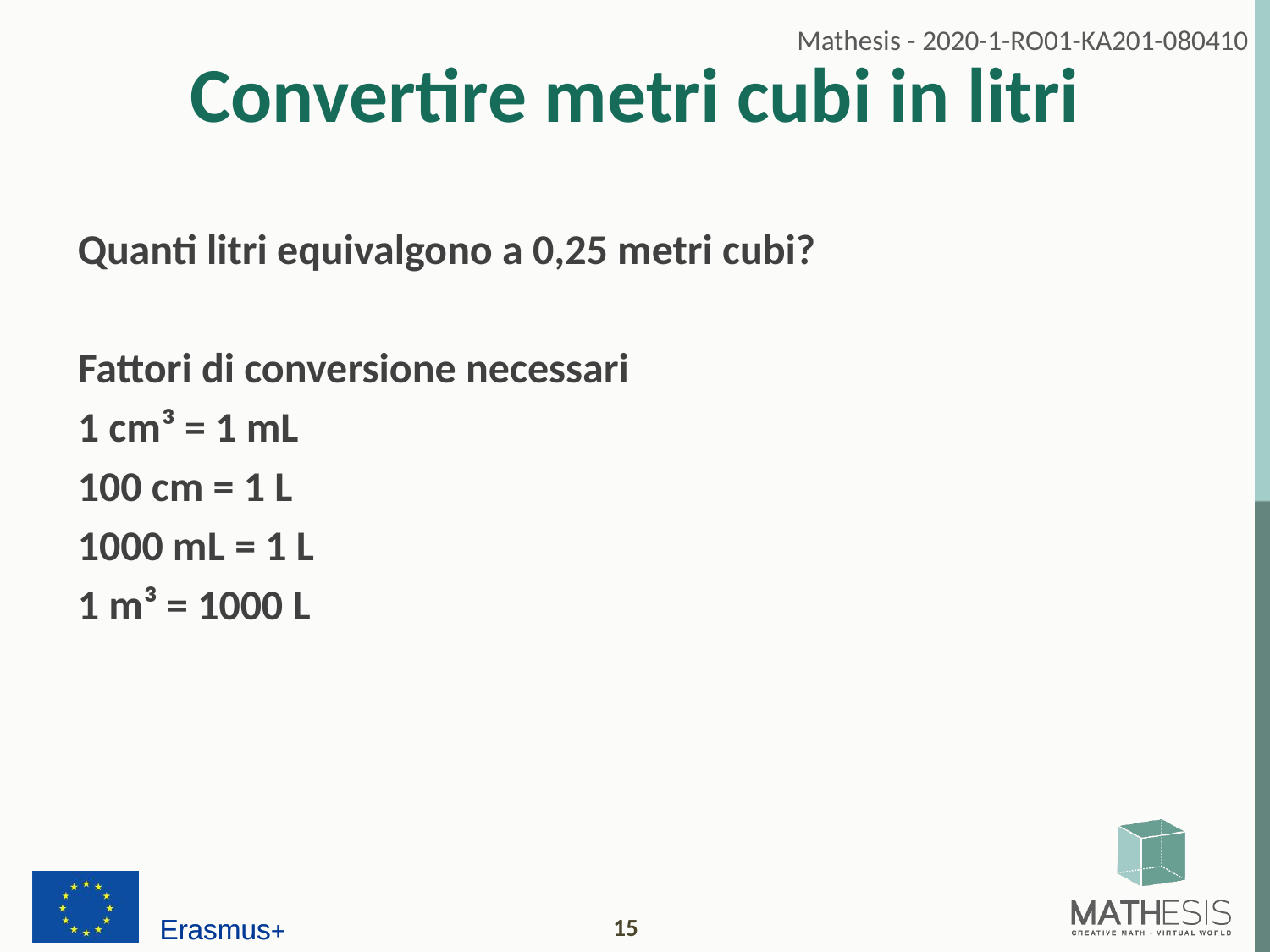

# Convertire metri cubi in litri
Quanti litri equivalgono a 0,25 metri cubi?

Fattori di conversione necessari
1 cm³ = 1 mL
100 cm = 1 L
1000 mL = 1 L
1 m³ = 1000 L